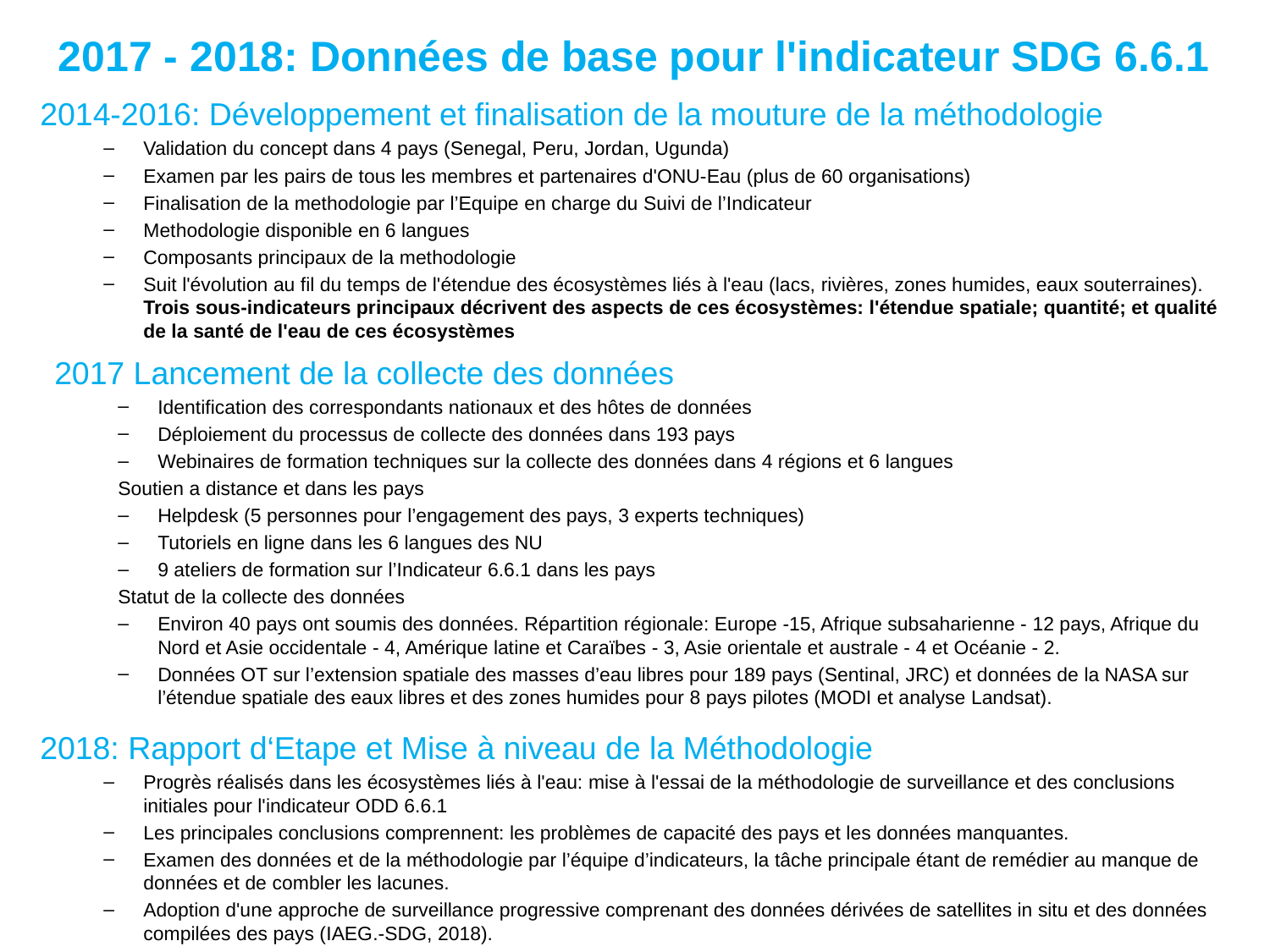

2017 - 2018: Données de base pour l'indicateur SDG 6.6.1
2014-2016: Développement et finalisation de la mouture de la méthodologie
Validation du concept dans 4 pays (Senegal, Peru, Jordan, Ugunda)
Examen par les pairs de tous les membres et partenaires d'ONU-Eau (plus de 60 organisations)
Finalisation de la methodologie par l’Equipe en charge du Suivi de l’Indicateur
Methodologie disponible en 6 langues
Composants principaux de la methodologie
Suit l'évolution au fil du temps de l'étendue des écosystèmes liés à l'eau (lacs, rivières, zones humides, eaux souterraines). Trois sous-indicateurs principaux décrivent des aspects de ces écosystèmes: l'étendue spatiale; quantité; et qualité de la santé de l'eau de ces écosystèmes
2017 Lancement de la collecte des données
Identification des correspondants nationaux et des hôtes de données
Déploiement du processus de collecte des données dans 193 pays
Webinaires de formation techniques sur la collecte des données dans 4 régions et 6 langues
Soutien a distance et dans les pays
Helpdesk (5 personnes pour l’engagement des pays, 3 experts techniques)
Tutoriels en ligne dans les 6 langues des NU
9 ateliers de formation sur l’Indicateur 6.6.1 dans les pays
Statut de la collecte des données
Environ 40 pays ont soumis des données. Répartition régionale: Europe -15, Afrique subsaharienne - 12 pays, Afrique du Nord et Asie occidentale - 4, Amérique latine et Caraïbes - 3, Asie orientale et australe - 4 et Océanie - 2.
Données OT sur l’extension spatiale des masses d’eau libres pour 189 pays (Sentinal, JRC) et données de la NASA sur l’étendue spatiale des eaux libres et des zones humides pour 8 pays pilotes (MODI et analyse Landsat).
2018: Rapport d‘Etape et Mise à niveau de la Méthodologie
Progrès réalisés dans les écosystèmes liés à l'eau: mise à l'essai de la méthodologie de surveillance et des conclusions initiales pour l'indicateur ODD 6.6.1
Les principales conclusions comprennent: les problèmes de capacité des pays et les données manquantes.
Examen des données et de la méthodologie par l’équipe d’indicateurs, la tâche principale étant de remédier au manque de données et de combler les lacunes.
Adoption d'une approche de surveillance progressive comprenant des données dérivées de satellites in situ et des données compilées des pays (IAEG.-SDG, 2018).